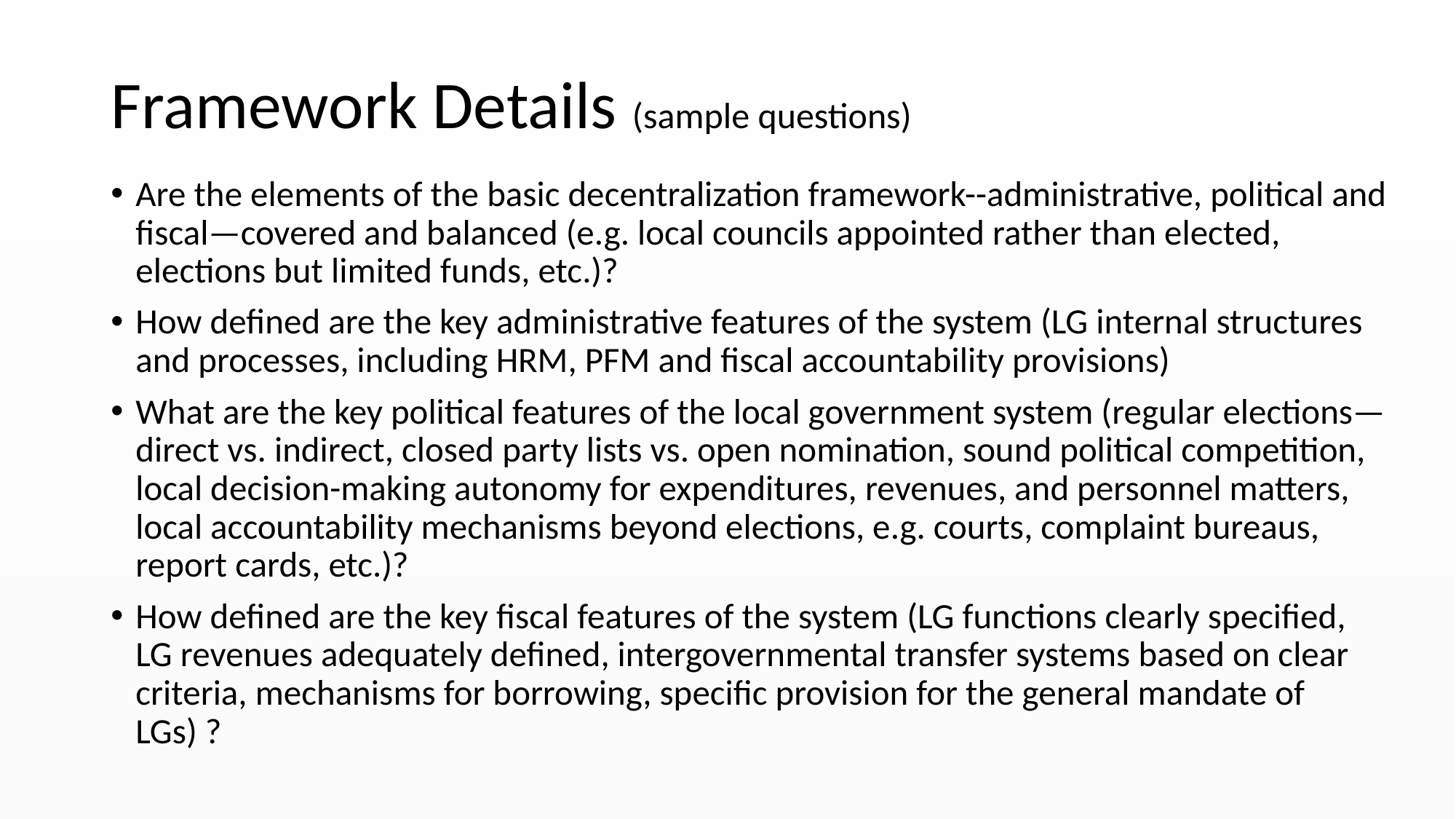

# Framework Details (sample questions)
Are the elements of the basic decentralization framework--administrative, political and fiscal—covered and balanced (e.g. local councils appointed rather than elected, elections but limited funds, etc.)?
How defined are the key administrative features of the system (LG internal structures and processes, including HRM, PFM and fiscal accountability provisions)
What are the key political features of the local government system (regular elections—direct vs. indirect, closed party lists vs. open nomination, sound political competition, local decision-making autonomy for expenditures, revenues, and personnel matters, local accountability mechanisms beyond elections, e.g. courts, complaint bureaus, report cards, etc.)?
How defined are the key fiscal features of the system (LG functions clearly specified, LG revenues adequately defined, intergovernmental transfer systems based on clear criteria, mechanisms for borrowing, specific provision for the general mandate of LGs) ?